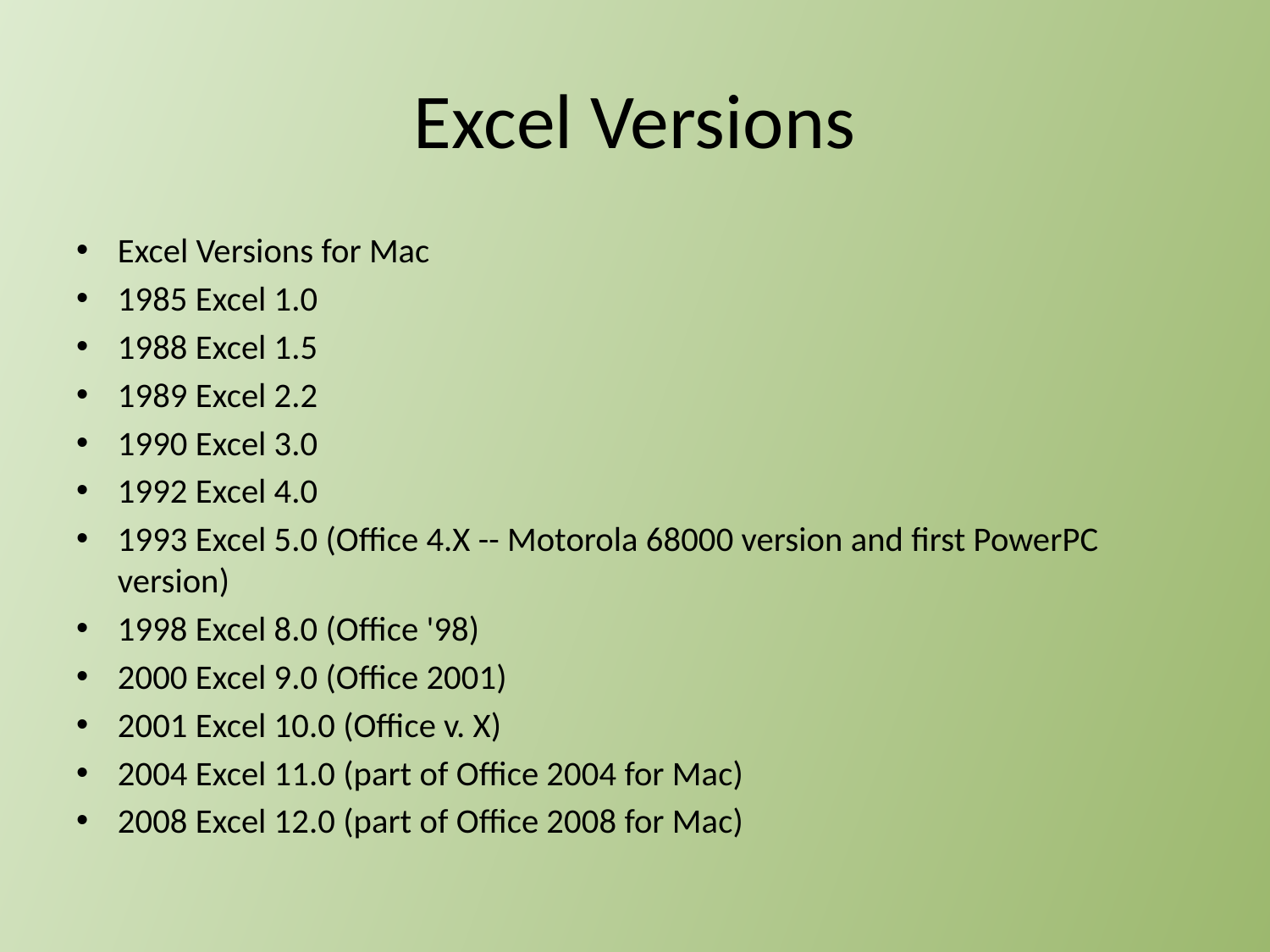

# Excel Versions
Excel Versions for Mac
1985 Excel 1.0
1988 Excel 1.5
1989 Excel 2.2
1990 Excel 3.0
1992 Excel 4.0
1993 Excel 5.0 (Office 4.X -- Motorola 68000 version and first PowerPC version)
1998 Excel 8.0 (Office '98)
2000 Excel 9.0 (Office 2001)
2001 Excel 10.0 (Office v. X)
2004 Excel 11.0 (part of Office 2004 for Mac)
2008 Excel 12.0 (part of Office 2008 for Mac)